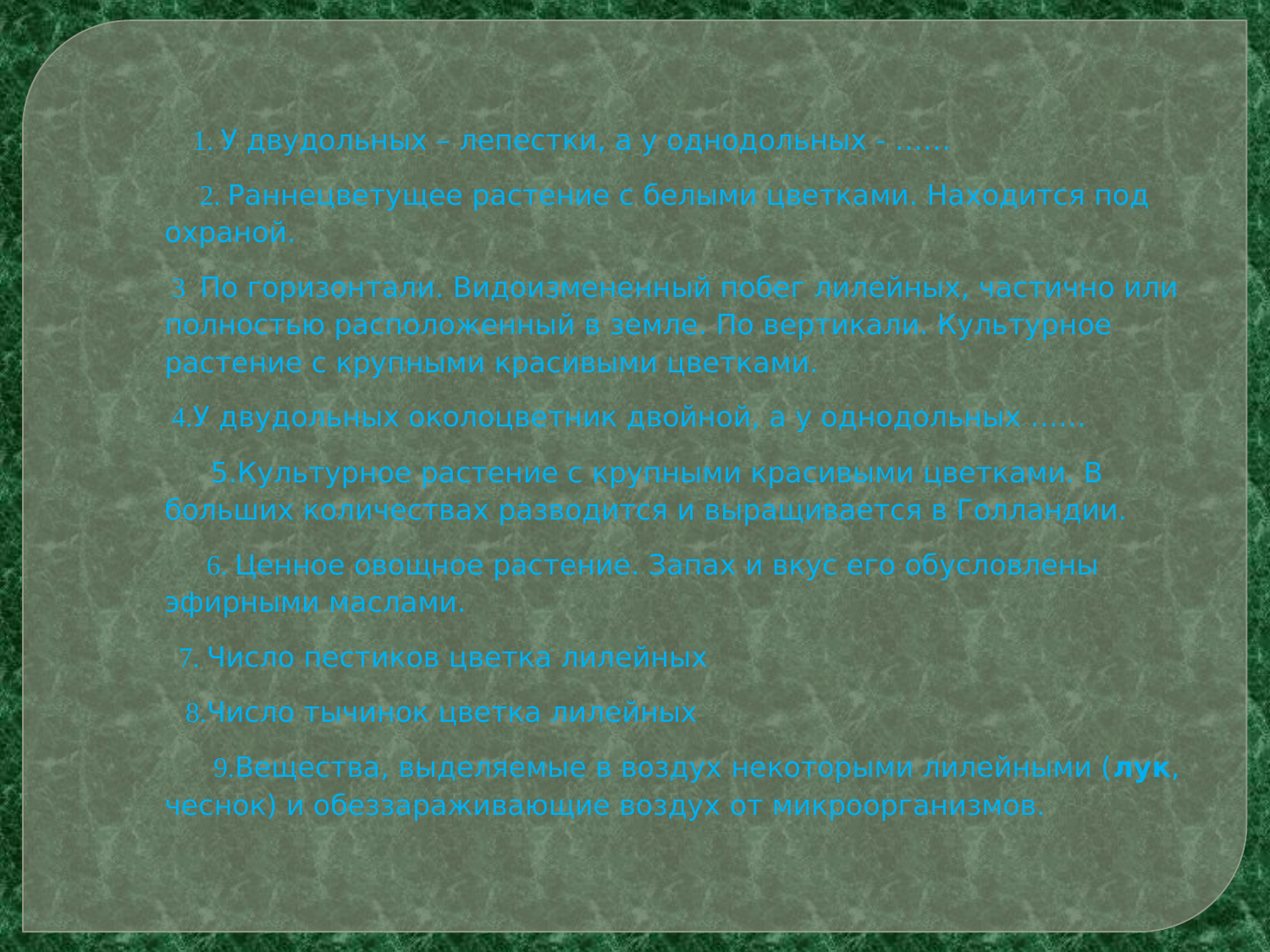

| 1. У двудольных – лепестки, а у однодольных - ……   2. Раннецветущее растение с белыми цветками. Находится под охраной. 3  По горизонтали. Видоизмененный побег лилейных, частично или полностью расположенный в земле. По вертикали. Культурное растение с крупными красивыми цветками. 4.У двудольных околоцветник двойной, а у однодольных ……       5.Культурное растение с крупными красивыми цветками. В больших количествах разводится и выращивается в Голландии.       6. Ценное овощное растение. Запах и вкус его обусловлены эфирными маслами.   7. Число пестиков цветка лилейных    8.Число тычинок цветка лилейных        9.Вещества, выделяемые в воздух некоторыми лилейными (лук, чеснок) и обеззараживающие воздух от микроорганизмов. |
| --- |